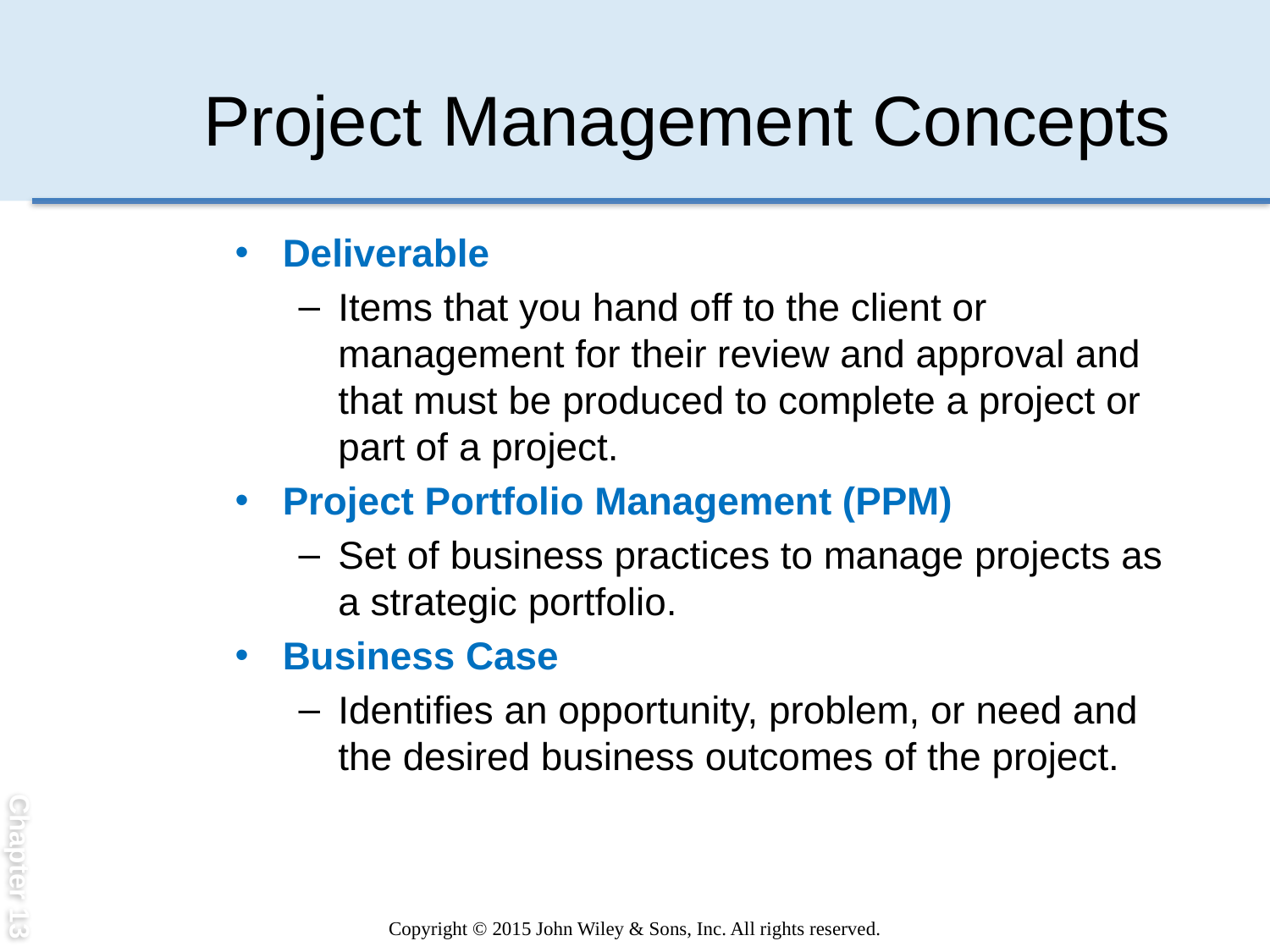

Chapter 13
# Project Management Concepts
Deliverable
Items that you hand off to the client or management for their review and approval and that must be produced to complete a project or part of a project.
Project Portfolio Management (PPM)
Set of business practices to manage projects as a strategic portfolio.
Business Case
Identifies an opportunity, problem, or need and the desired business outcomes of the project.